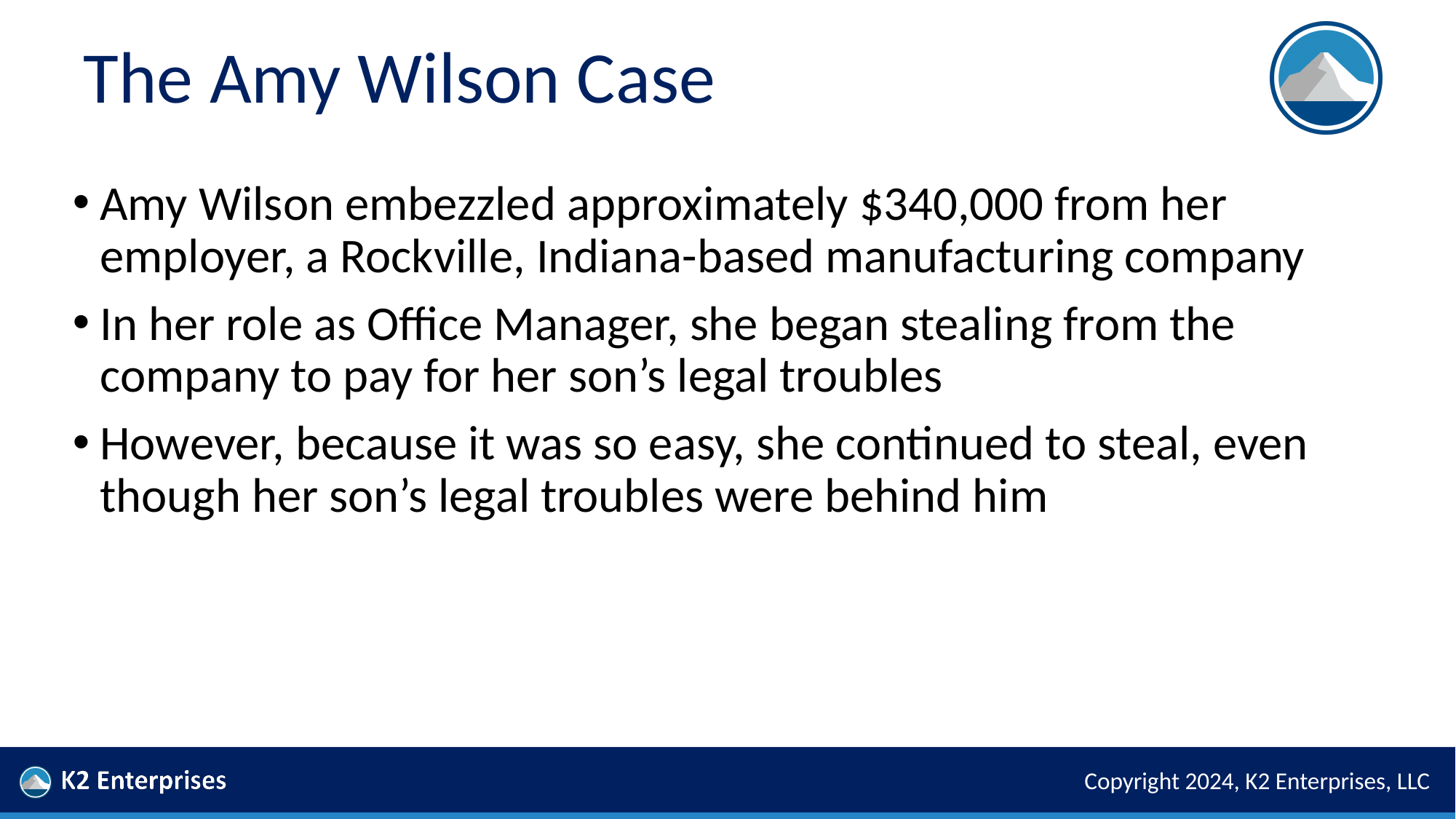

# The Amy Wilson Case
Amy Wilson embezzled approximately $340,000 from her employer, a Rockville, Indiana-based manufacturing company
In her role as Office Manager, she began stealing from the company to pay for her son’s legal troubles
However, because it was so easy, she continued to steal, even though her son’s legal troubles were behind him